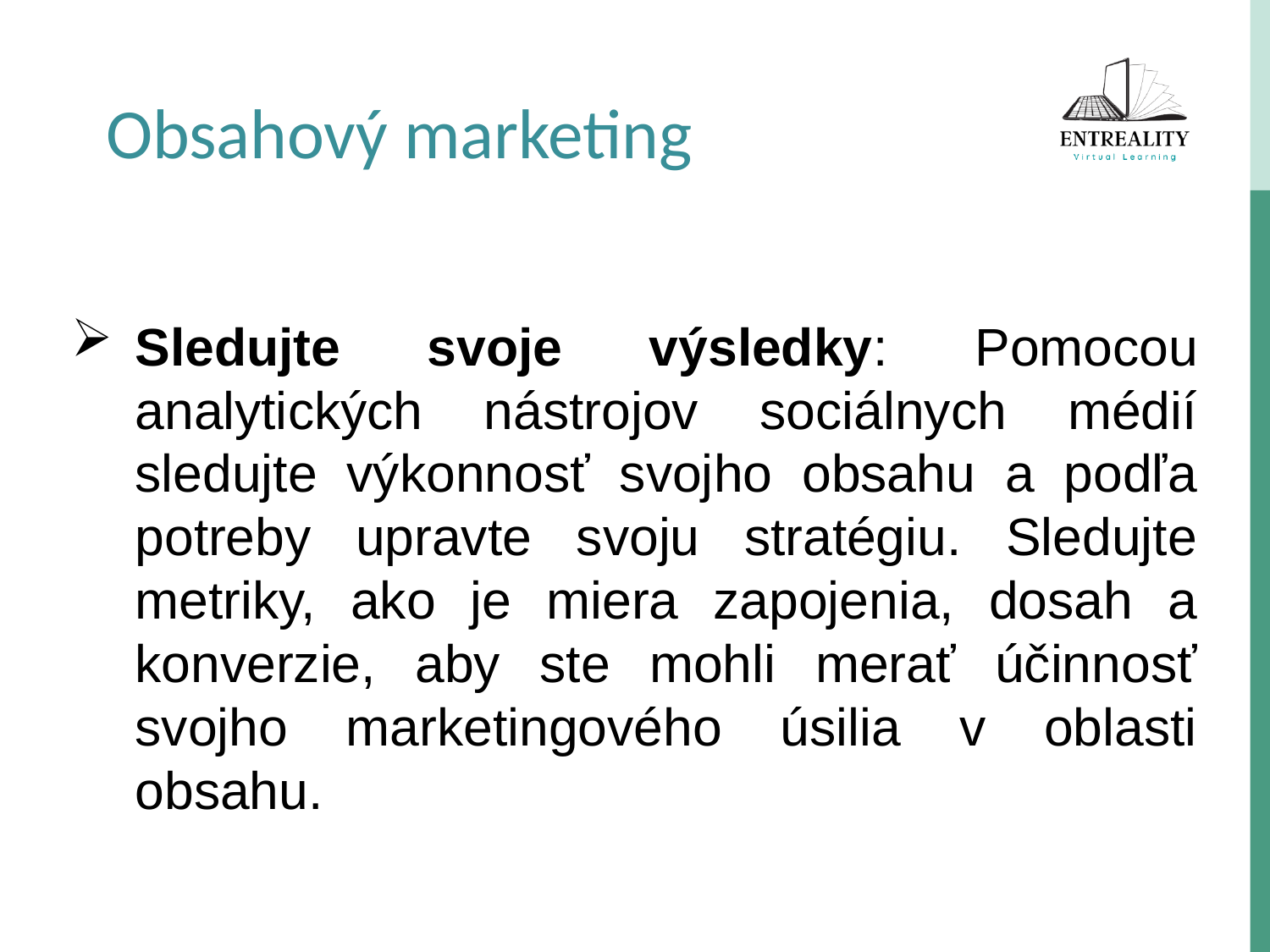

Obsahový marketing

Sledujte svoje výsledky: Pomocou analytických nástrojov sociálnych médií sledujte výkonnosť svojho obsahu a podľa potreby upravte svoju stratégiu. Sledujte metriky, ako je miera zapojenia, dosah a konverzie, aby ste mohli merať účinnosť svojho marketingového úsilia v oblasti obsahu.